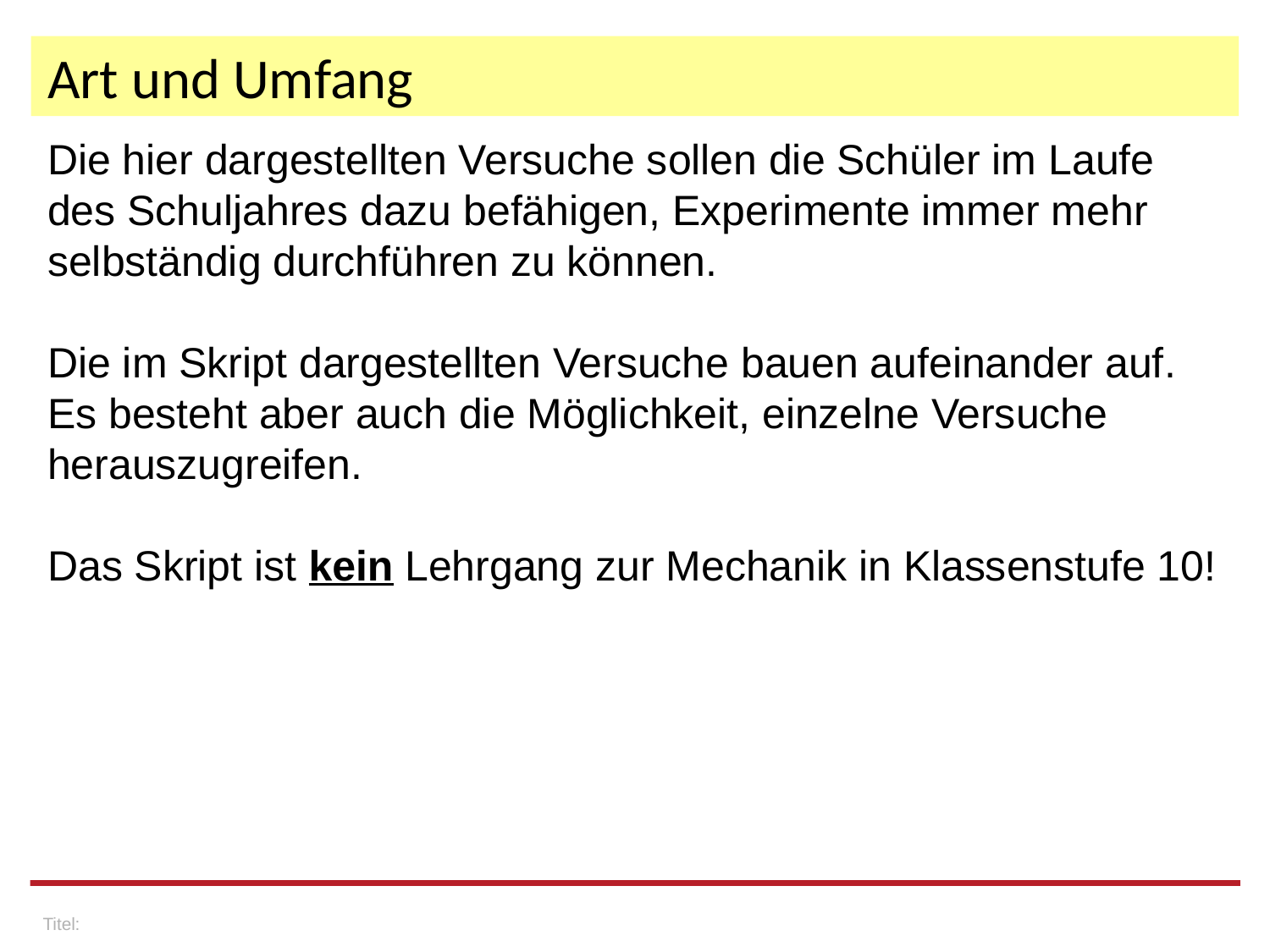

# Art und Umfang
Die hier dargestellten Versuche sollen die Schüler im Laufe des Schuljahres dazu befähigen, Experimente immer mehr selbständig durchführen zu können.

Die im Skript dargestellten Versuche bauen aufeinander auf.
Es besteht aber auch die Möglichkeit, einzelne Versuche herauszugreifen.

Das Skript ist kein Lehrgang zur Mechanik in Klassenstufe 10!
Titel: